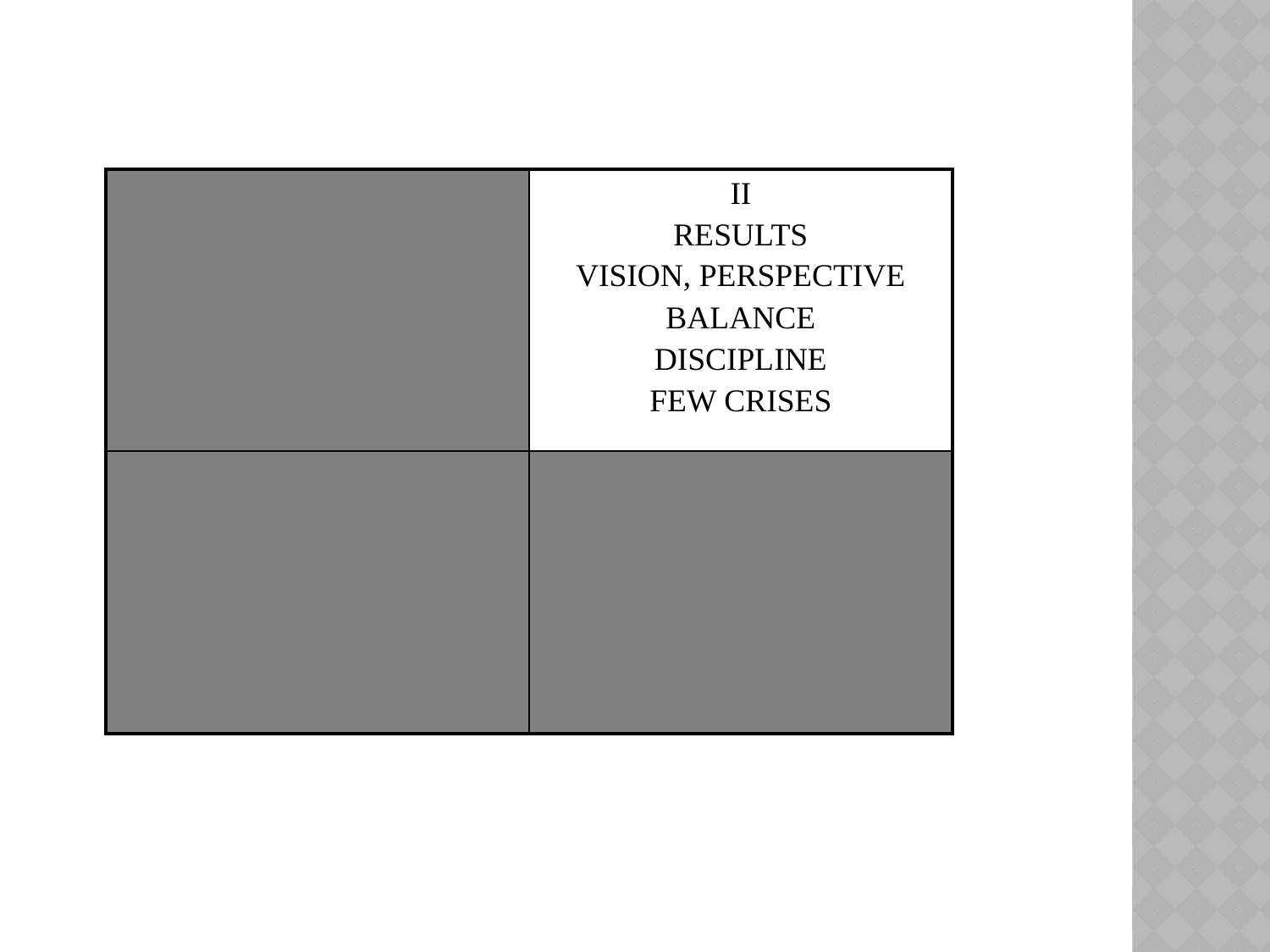

|  | II RESULTS VISION, PERSPECTIVE BALANCE DISCIPLINE FEW CRISES |
| --- | --- |
|  |  |